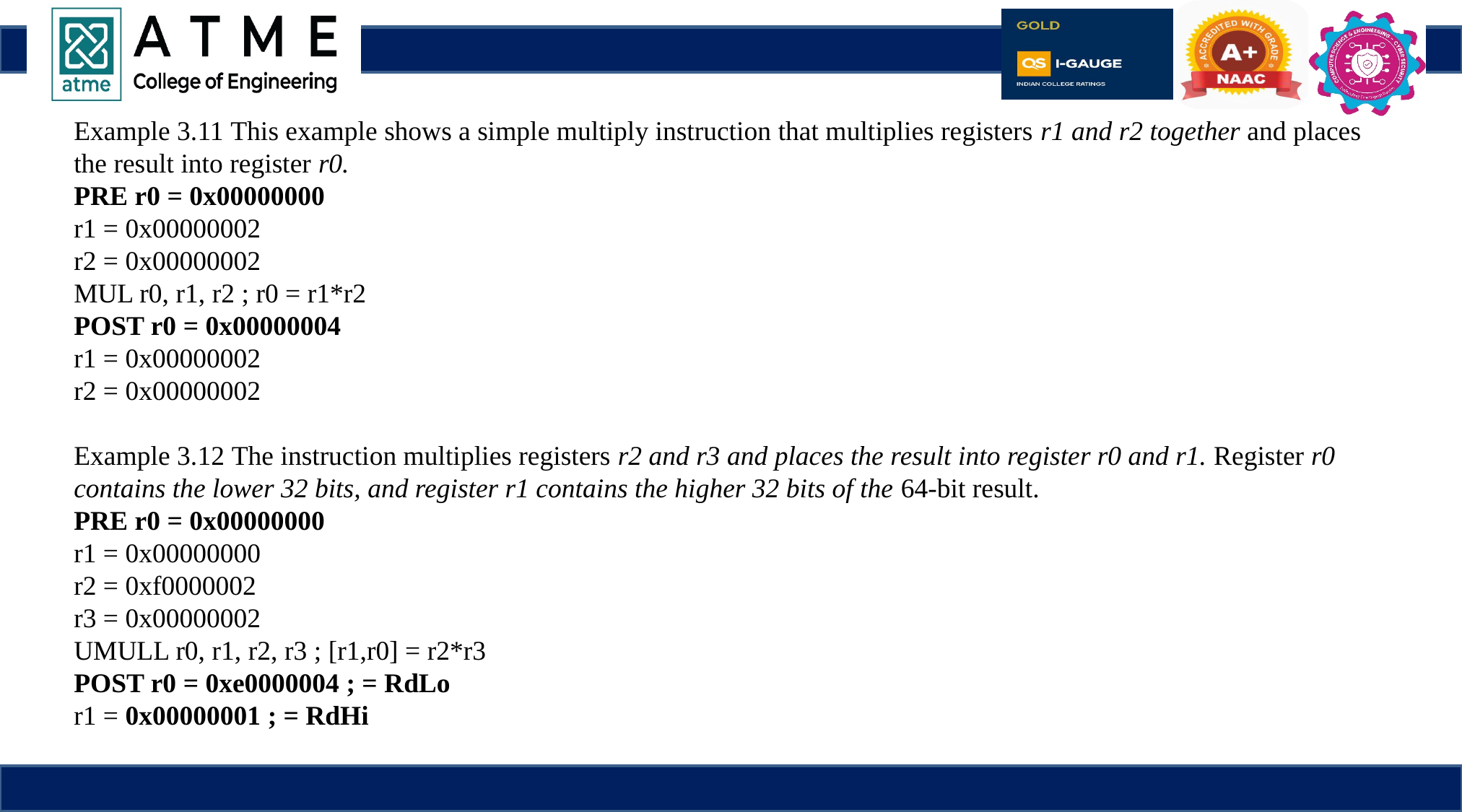

Example 3.11 This example shows a simple multiply instruction that multiplies registers r1 and r2 together and places the result into register r0.
PRE r0 = 0x00000000
r1 = 0x00000002
r2 = 0x00000002
MUL r0, r1, r2 ; r0 = r1*r2
POST r0 = 0x00000004
r1 = 0x00000002
r2 = 0x00000002
Example 3.12 The instruction multiplies registers r2 and r3 and places the result into register r0 and r1. Register r0 contains the lower 32 bits, and register r1 contains the higher 32 bits of the 64-bit result.
PRE r0 = 0x00000000
r1 = 0x00000000
r2 = 0xf0000002
r3 = 0x00000002
UMULL r0, r1, r2, r3 ; [r1,r0] = r2*r3
POST r0 = 0xe0000004 ; = RdLo
r1 = 0x00000001 ; = RdHi